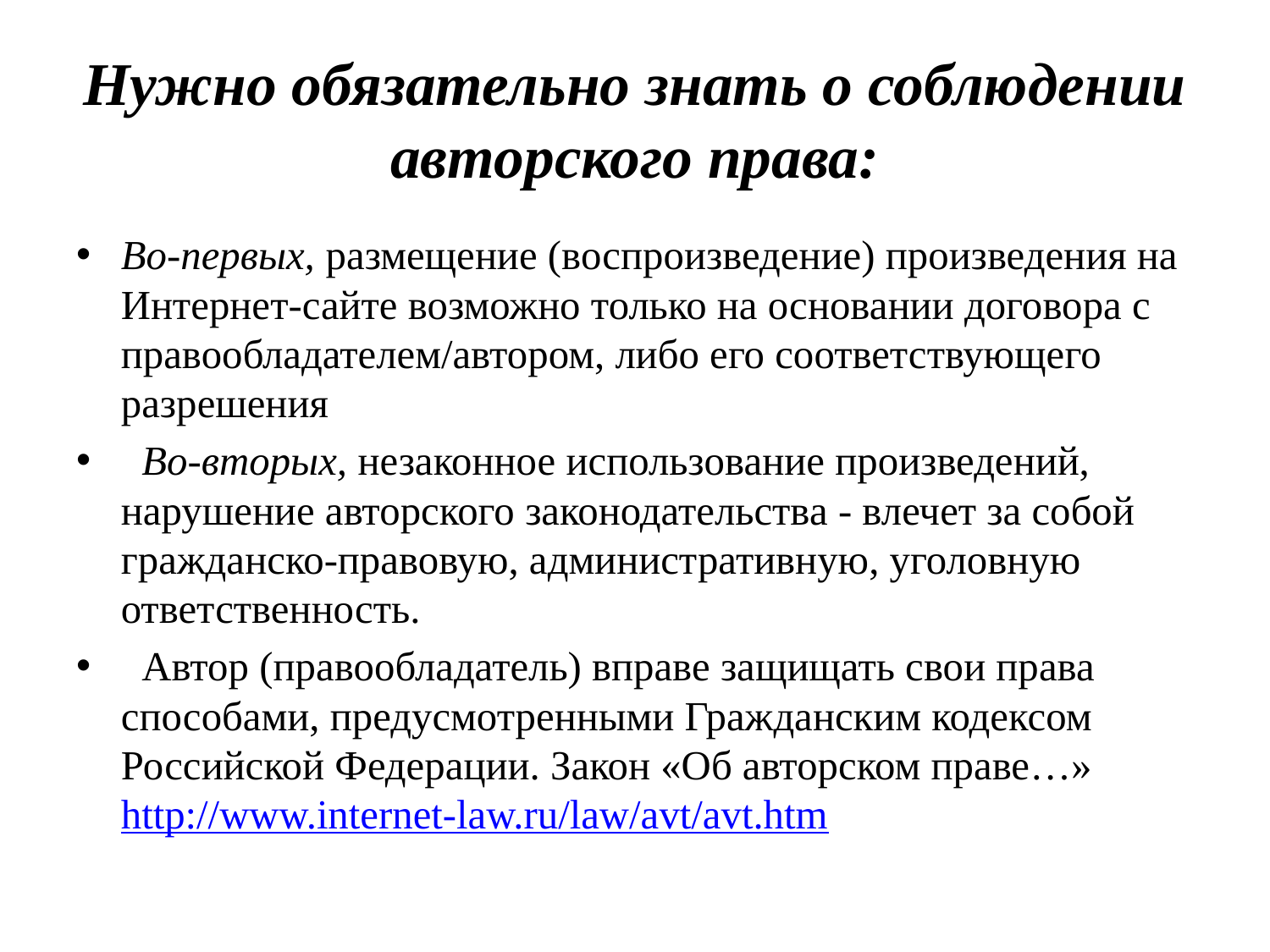

# Нужно обязательно знать о соблюдении авторского права:
Во-первых, размещение (воспроизведение) произведения на Интернет-сайте возможно только на основании договора с правообладателем/автором, либо его соответствующего разрешения
  Во-вторых, незаконное использование произведений, нарушение авторского законодательства - влечет за собой гражданско-правовую, административную, уголовную ответственность.
  Автор (правообладатель) вправе защищать свои права способами, предусмотренными Гражданским кодексом Российской Федерации. Закон «Об авторском праве…» http://www.internet-law.ru/law/avt/avt.htm